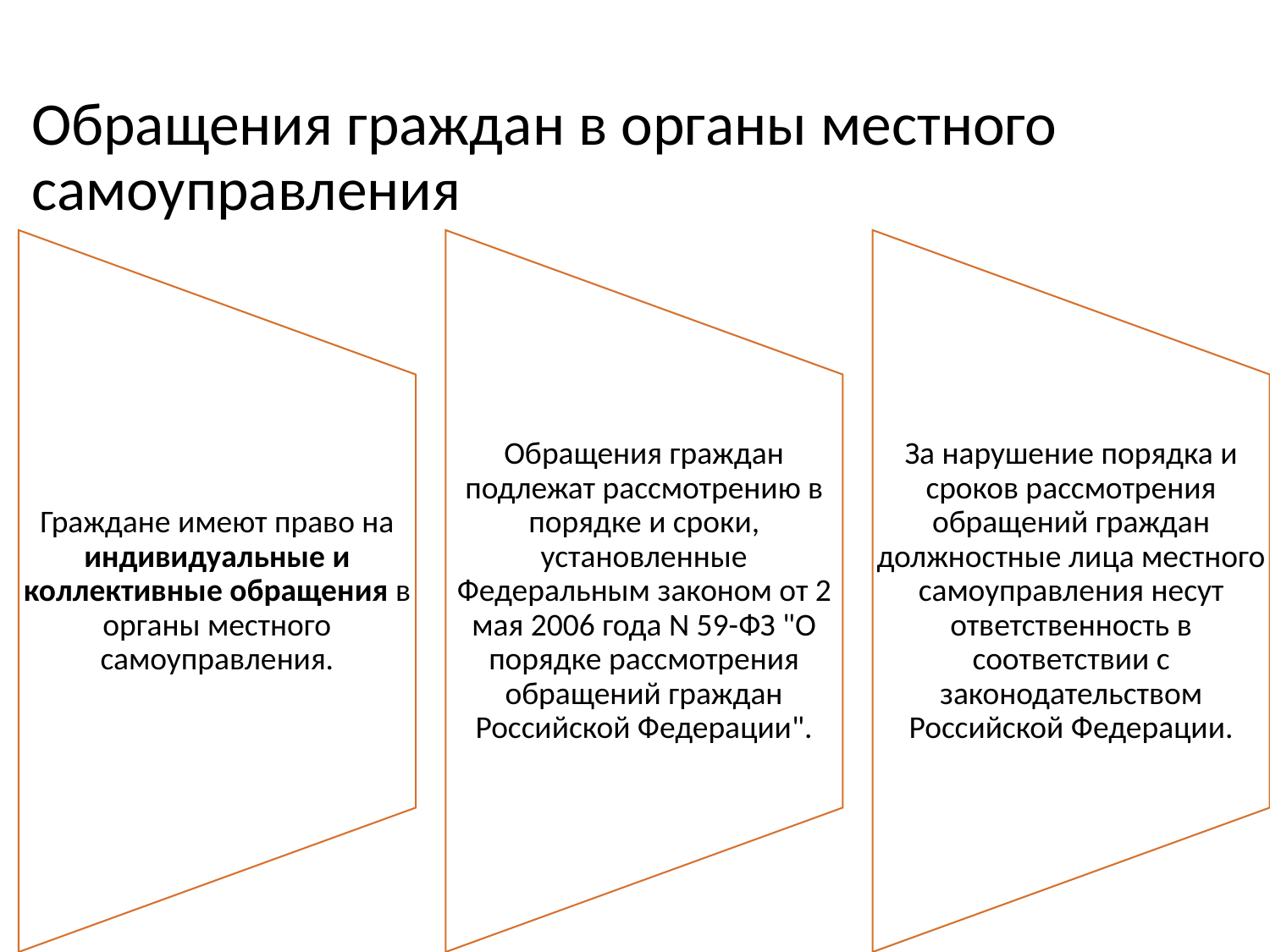

# Обращения граждан в органы местного самоуправления
Граждане имеют право на индивидуальные и коллективные обращения в органы местного самоуправления.
Обращения граждан подлежат рассмотрению в порядке и сроки, установленные Федеральным законом от 2 мая 2006 года N 59-ФЗ "О порядке рассмотрения обращений граждан Российской Федерации".
За нарушение порядка и сроков рассмотрения обращений граждан должностные лица местного самоуправления несут ответственность в соответствии с законодательством Российской Федерации.